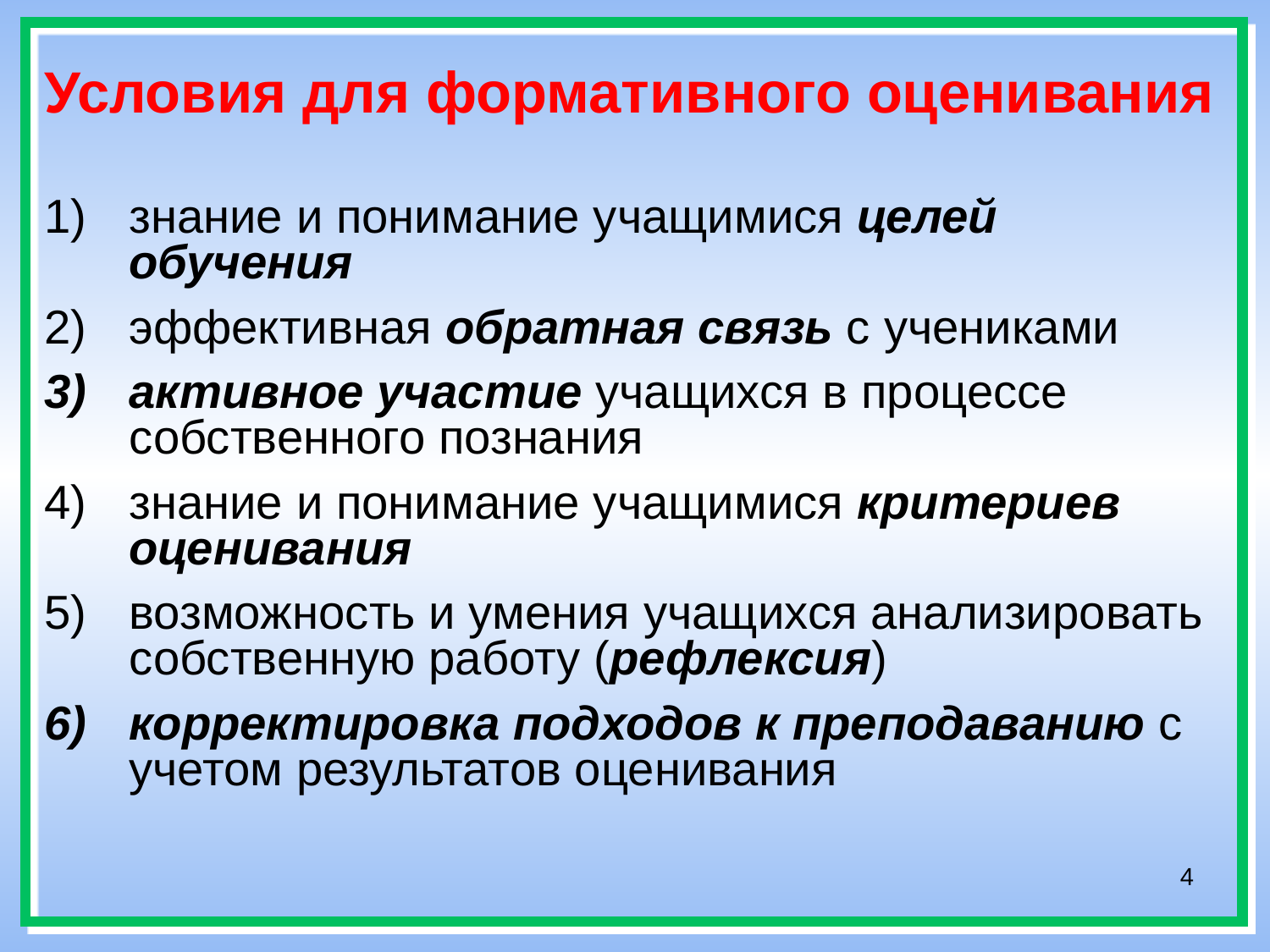

# Условия для формативного оценивания
знание и понимание учащимися целей обучения
эффективная обратная связь с учениками
активное участие учащихся в процессе собственного познания
знание и понимание учащимися критериев оценивания
возможность и умения учащихся анализировать собственную работу (рефлексия)
корректировка подходов к преподаванию с учетом результатов оценивания
4